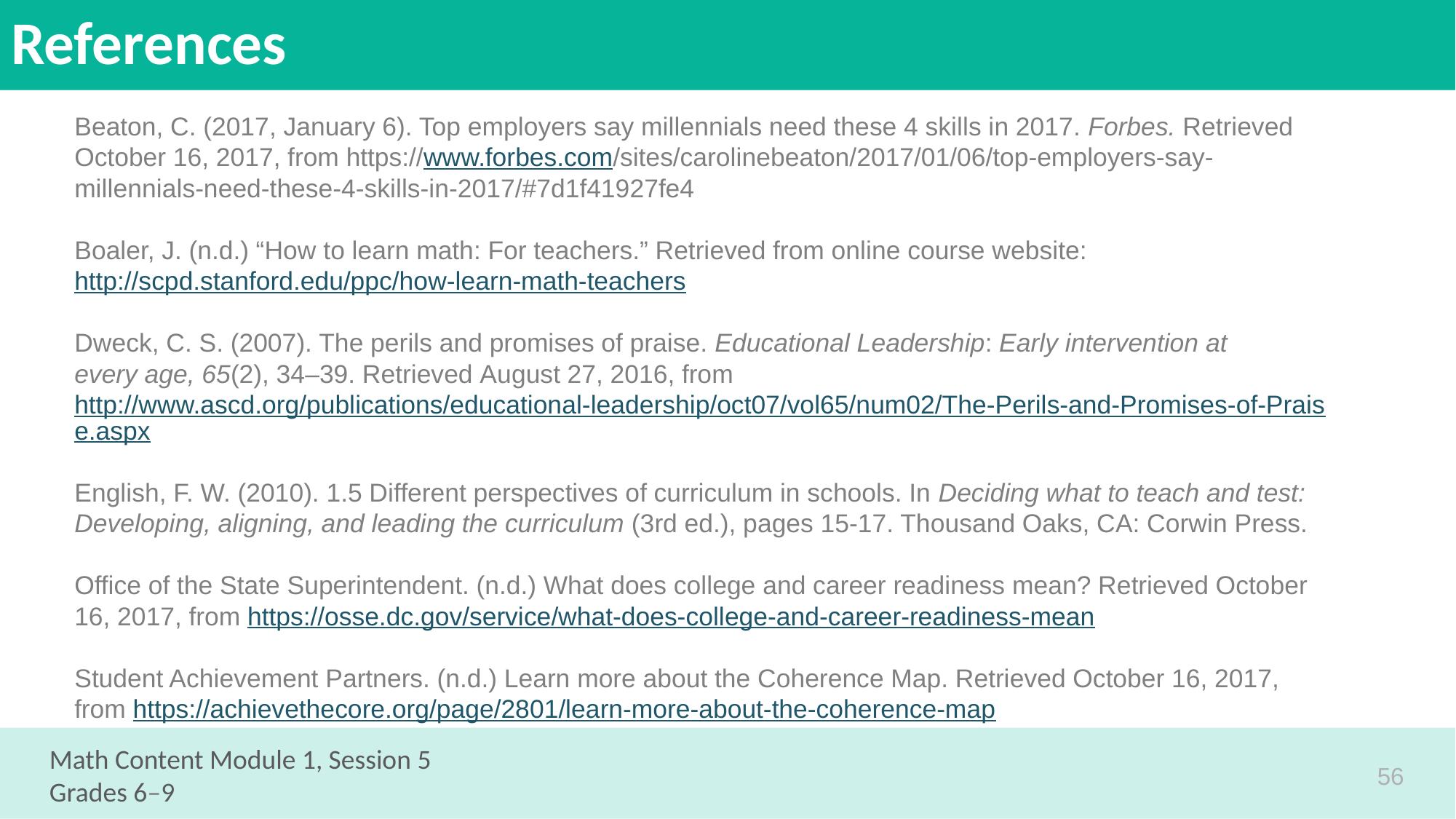

# References
Beaton, C. (2017, January 6). Top employers say millennials need these 4 skills in 2017. Forbes. Retrieved October 16, 2017, from https://www.forbes.com/sites/carolinebeaton/2017/01/06/top-employers-say-millennials-need-these-4-skills-in-2017/#7d1f41927fe4

Boaler, J. (n.d.) “How to learn math: For teachers.” Retrieved from online course website:  http://scpd.stanford.edu/ppc/how-learn-math-teachers

Dweck, C. S. (2007). The perils and promises of praise. Educational Leadership: Early intervention at every age, 65(2), 34–39. Retrieved August 27, 2016, from http://www.ascd.org/publications/educational-leadership/oct07/vol65/num02/The-Perils-and-Promises-of-Praise.aspx

English, F. W. (2010). 1.5 Different perspectives of curriculum in schools. In Deciding what to teach and test: Developing, aligning, and leading the curriculum (3rd ed.), pages 15-17. Thousand Oaks, CA: Corwin Press.

Office of the State Superintendent. (n.d.) What does college and career readiness mean? Retrieved October 16, 2017, from https://osse.dc.gov/service/what-does-college-and-career-readiness-mean

Student Achievement Partners. (n.d.) Learn more about the Coherence Map. Retrieved October 16, 2017, from https://achievethecore.org/page/2801/learn-more-about-the-coherence-map

Math Content Module 1, Session 5
Grades 6–9
56